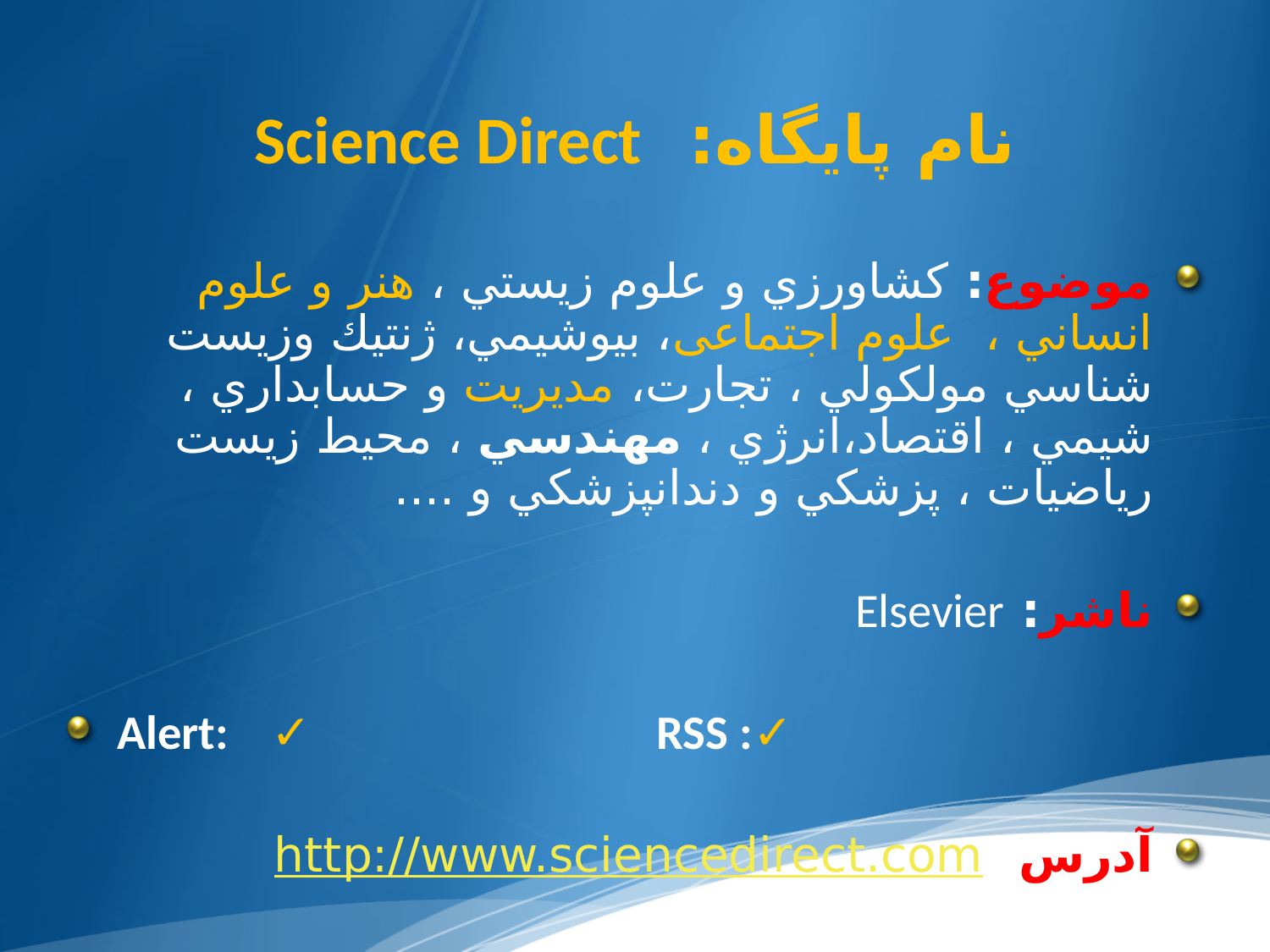

نام پایگاه:  Science Direct

موضوع: كشاورزي و علوم زيستي ، هنر و علوم انساني ،  علوم اجتماعی، بيوشيمي، ژنتيك وزيست شناسي مولكولي ، تجارت، مديريت و حسابداري ، شيمي ، اقتصاد،انرژي ، مهندسي ، محيط زيست  رياضيات ، پزشكي و دندانپزشكي و ....

ناشر: Elsevier

Alert:    ✓                                RSS :✓

آدرس: http://www.sciencedirect.com